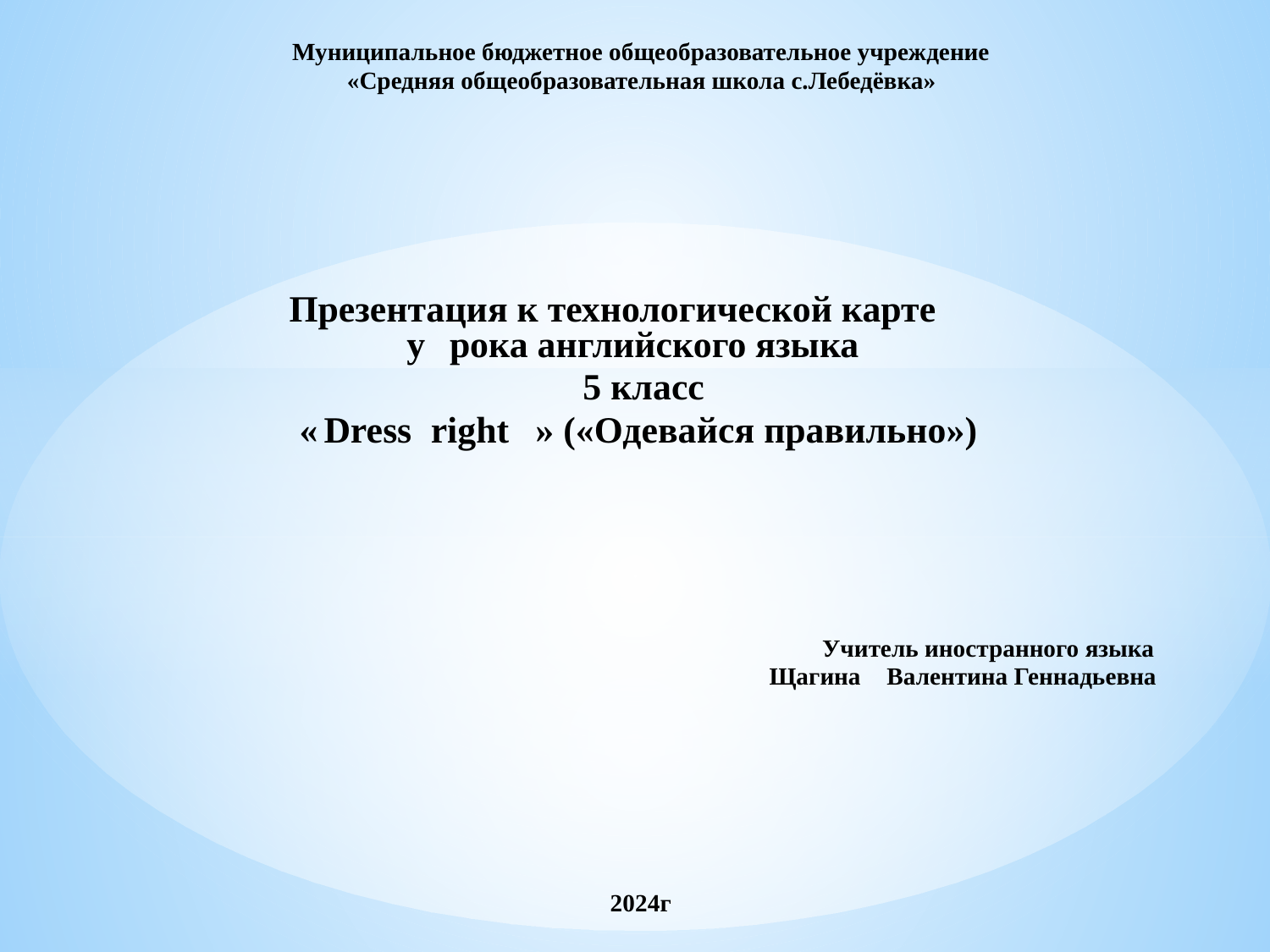

Муниципальное бюджетное общеобразовательное учреждение

«Средняя общеобразовательная школа с.Лебедёвка»

Презентация к технологической карте
у
рока английского языка

5 класс

«
Dress

right
» («Одевайся правильно»)

Учитель иностранного языка

Щагина

Валентина Геннадьевна

2024г

#